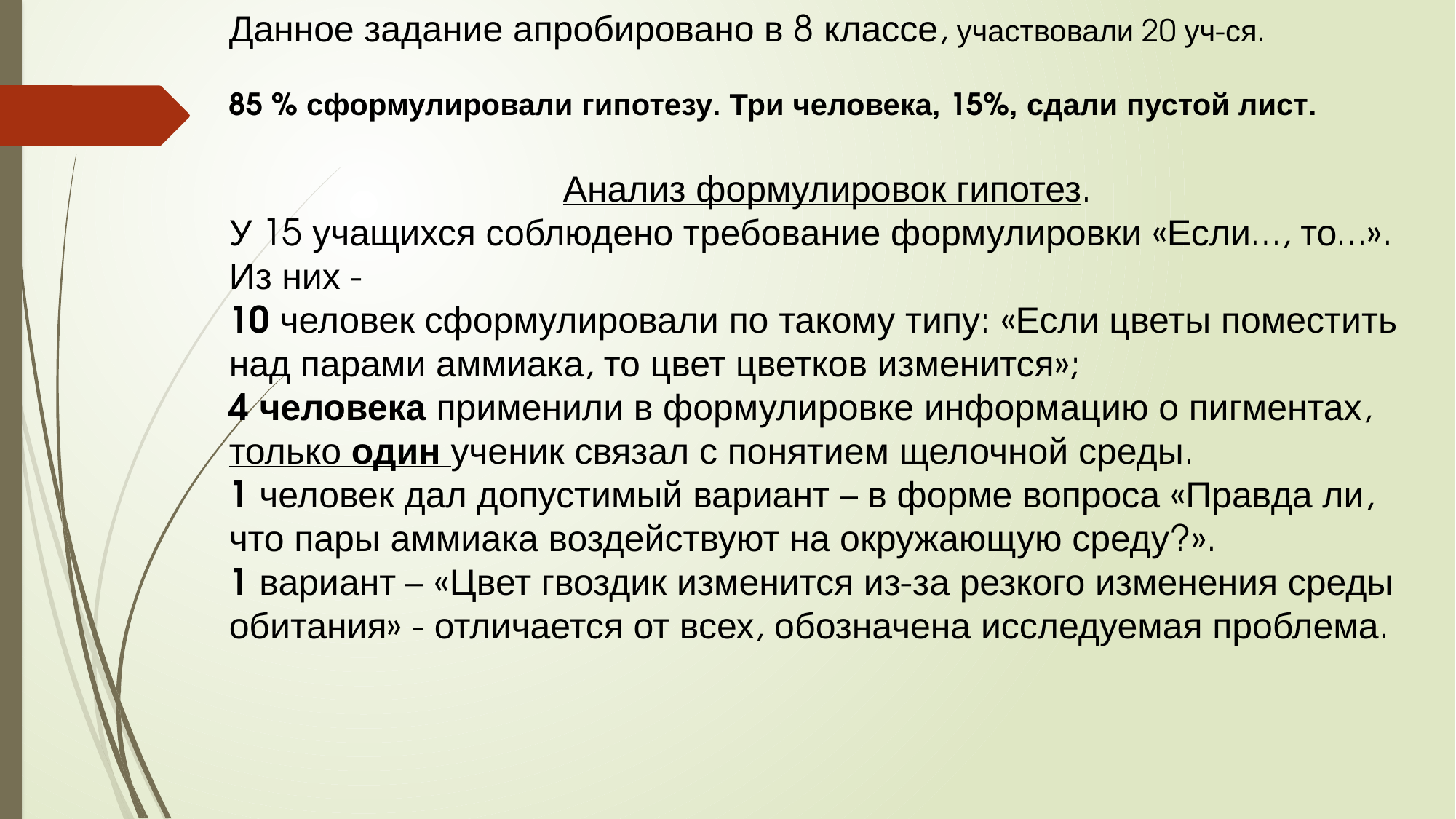

Данное задание апробировано в 8 классе, участвовали 20 уч-ся.

85 % сформулировали гипотезу. Три человека, 15%, сдали пустой лист.

Анализ формулировок гипотез.
У 15 учащихся соблюдено требование формулировки «Если…, то…». Из них -
10 человек сформулировали по такому типу: «Если цветы поместить над парами аммиака, то цвет цветков изменится»;
4 человека применили в формулировке информацию о пигментах, только один ученик связал с понятием щелочной среды.
1 человек дал допустимый вариант – в форме вопроса «Правда ли, что пары аммиака воздействуют на окружающую среду?».
1 вариант – «Цвет гвоздик изменится из-за резкого изменения среды обитания» - отличается от всех, обозначена исследуемая проблема.